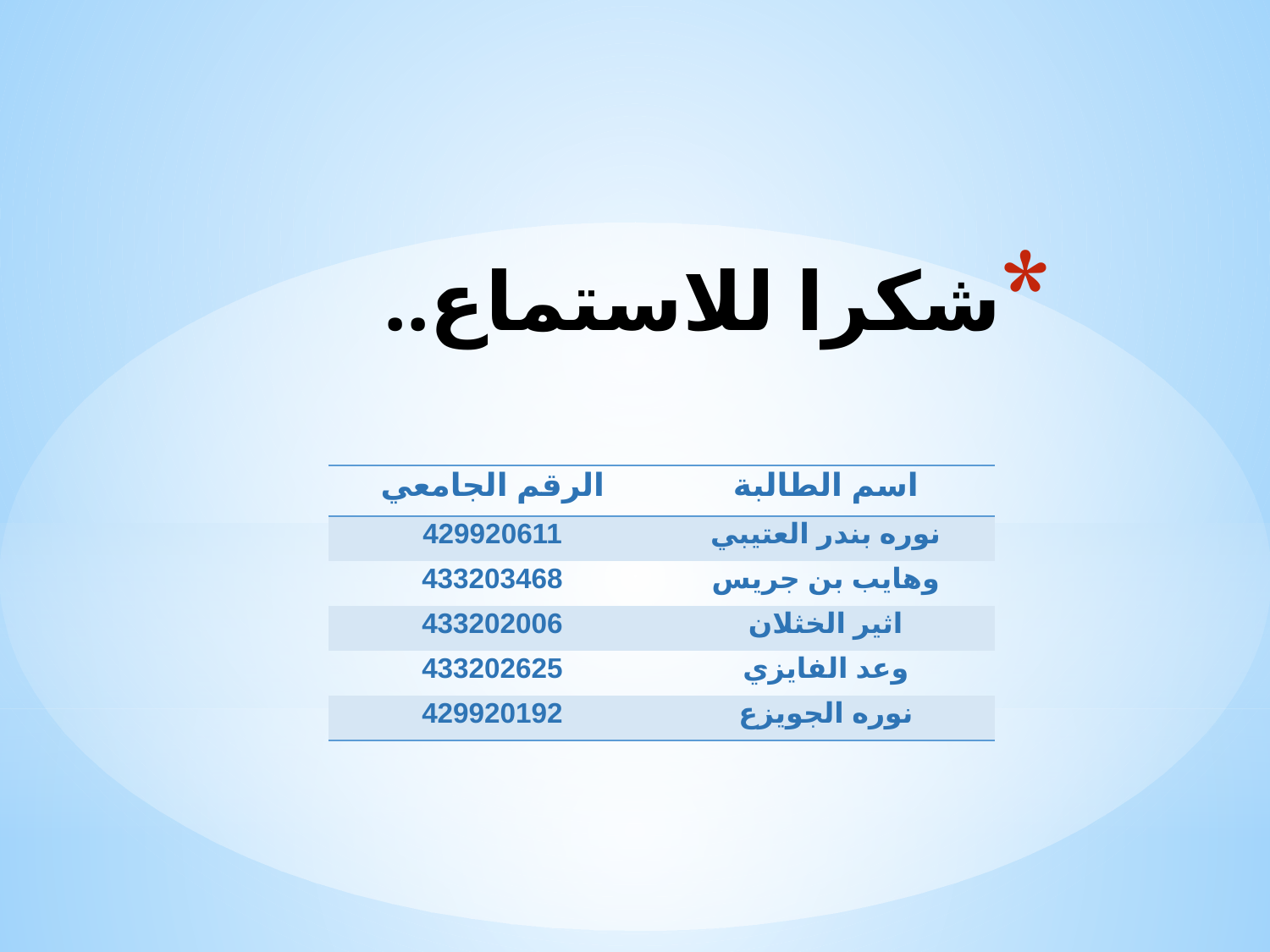

# شكرا للاستماع..
| الرقم الجامعي | اسم الطالبة |
| --- | --- |
| 429920611 | نوره بندر العتيبي |
| 433203468 | وهايب بن جريس |
| 433202006 | اثير الخثلان |
| 433202625 | وعد الفايزي |
| 429920192 | نوره الجويزع |